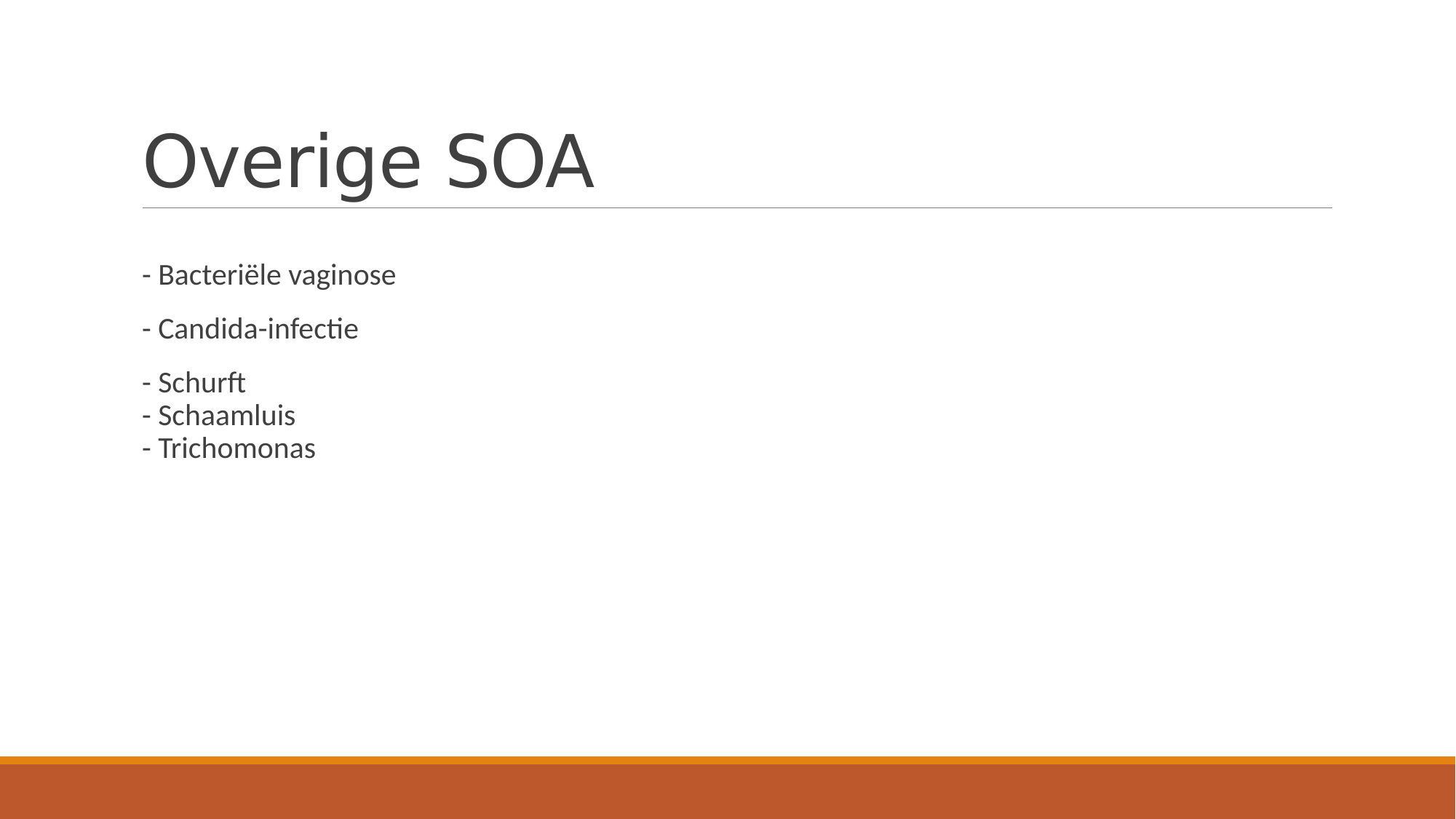

# Overige SOA
- Bacteriële vaginose
	- Candida-infectie
	- Schurft
- Schaamluis
- Trichomonas